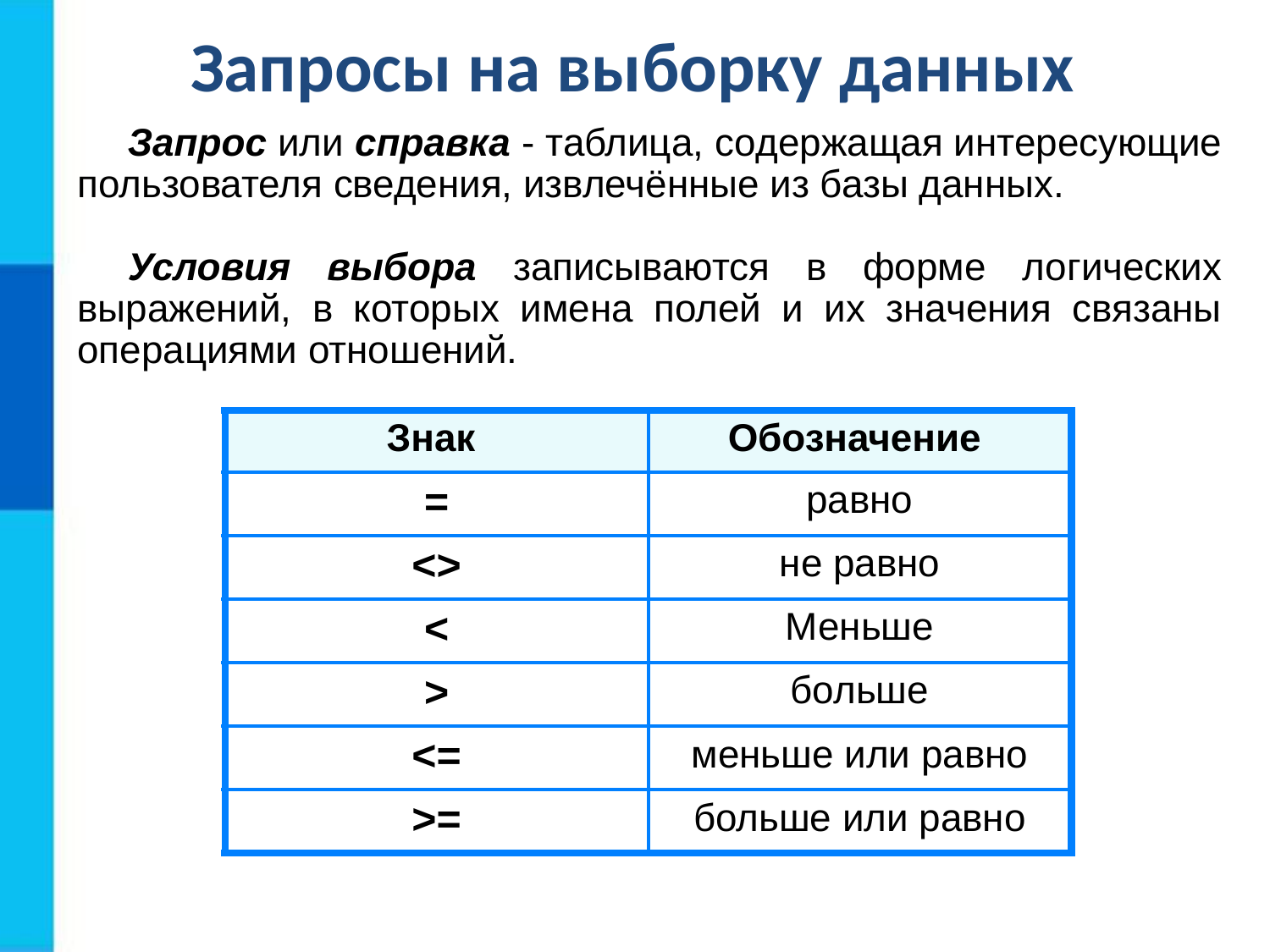

Запросы на выборку данных
Запрос или справка - таблица, содержащая интересующие пользователя сведения, извлечённые из базы данных.
Условия выбора записываются в форме логических выражений, в которых имена полей и их значения связаны операциями отношений.
| Знак | Обозначение |
| --- | --- |
| = | равно |
| <> | не равно |
| < | Меньше |
| > | больше |
| <= | меньше или равно |
| >= | больше или равно |